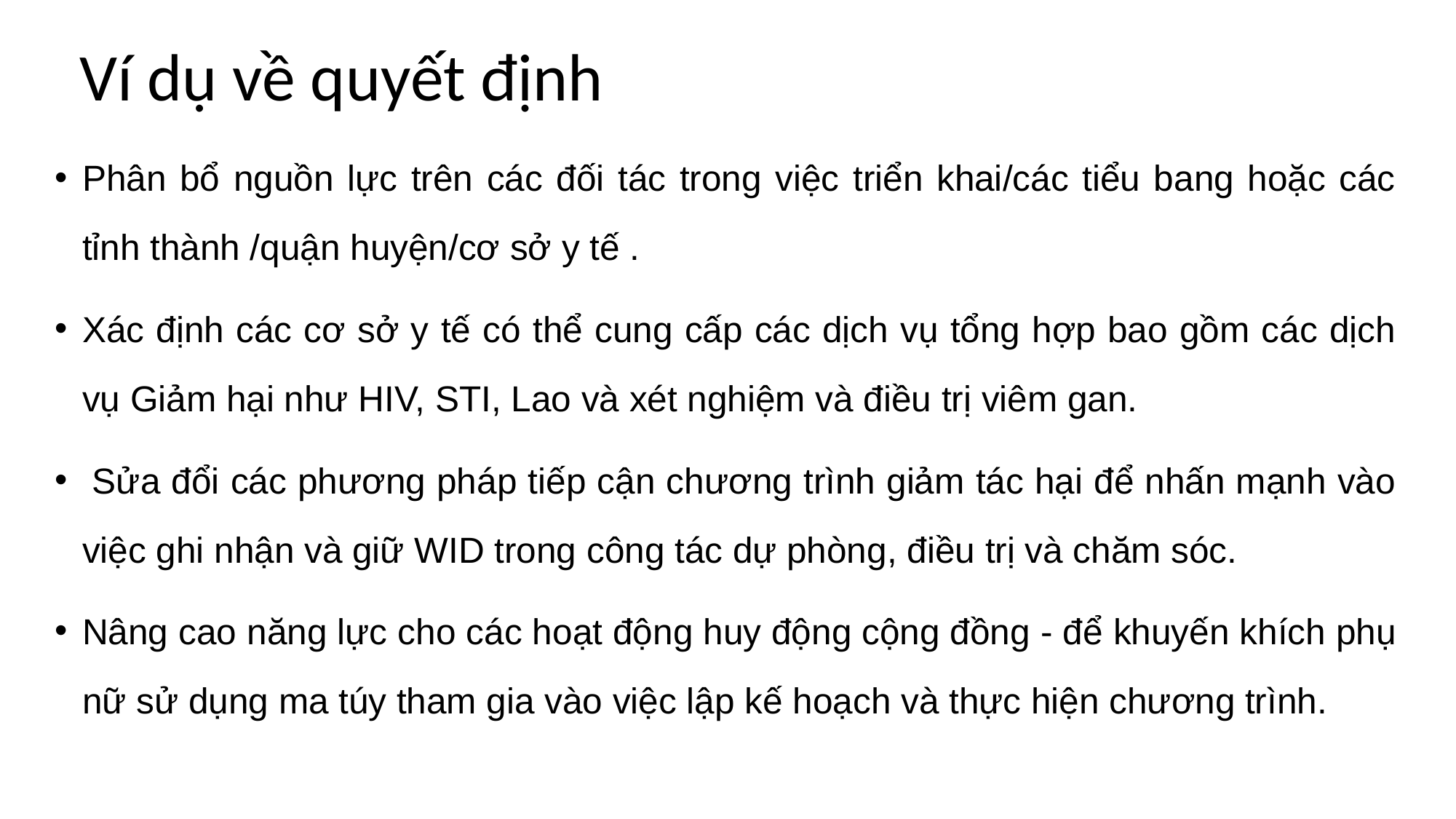

# Ví dụ về quyết định
Phân bổ nguồn lực trên các đối tác trong việc triển khai/các tiểu bang hoặc các tỉnh thành /quận huyện/cơ sở y tế .
Xác định các cơ sở y tế có thể cung cấp các dịch vụ tổng hợp bao gồm các dịch vụ Giảm hại như HIV, STI, Lao và xét nghiệm và điều trị viêm gan.
 Sửa đổi các phương pháp tiếp cận chương trình giảm tác hại để nhấn mạnh vào việc ghi nhận và giữ WID trong công tác dự phòng, điều trị và chăm sóc.
Nâng cao năng lực cho các hoạt động huy động cộng đồng - để khuyến khích phụ nữ sử dụng ma túy tham gia vào việc lập kế hoạch và thực hiện chương trình.